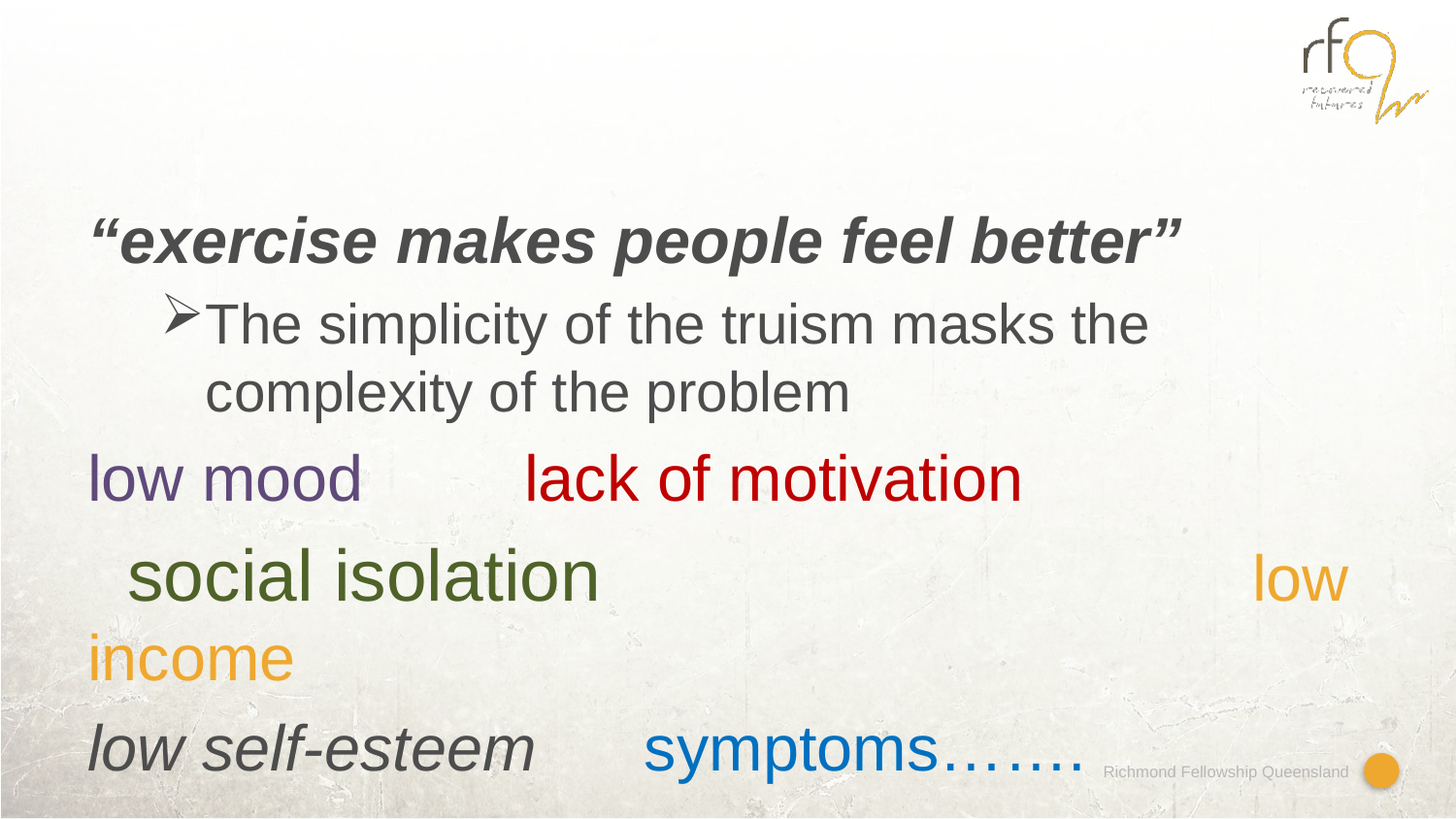

#
“exercise makes people feel better”
The simplicity of the truism masks the     complexity of the problem
low mood    	lack of motivation
  social isolation   					low income
low self-esteem      symptoms…….